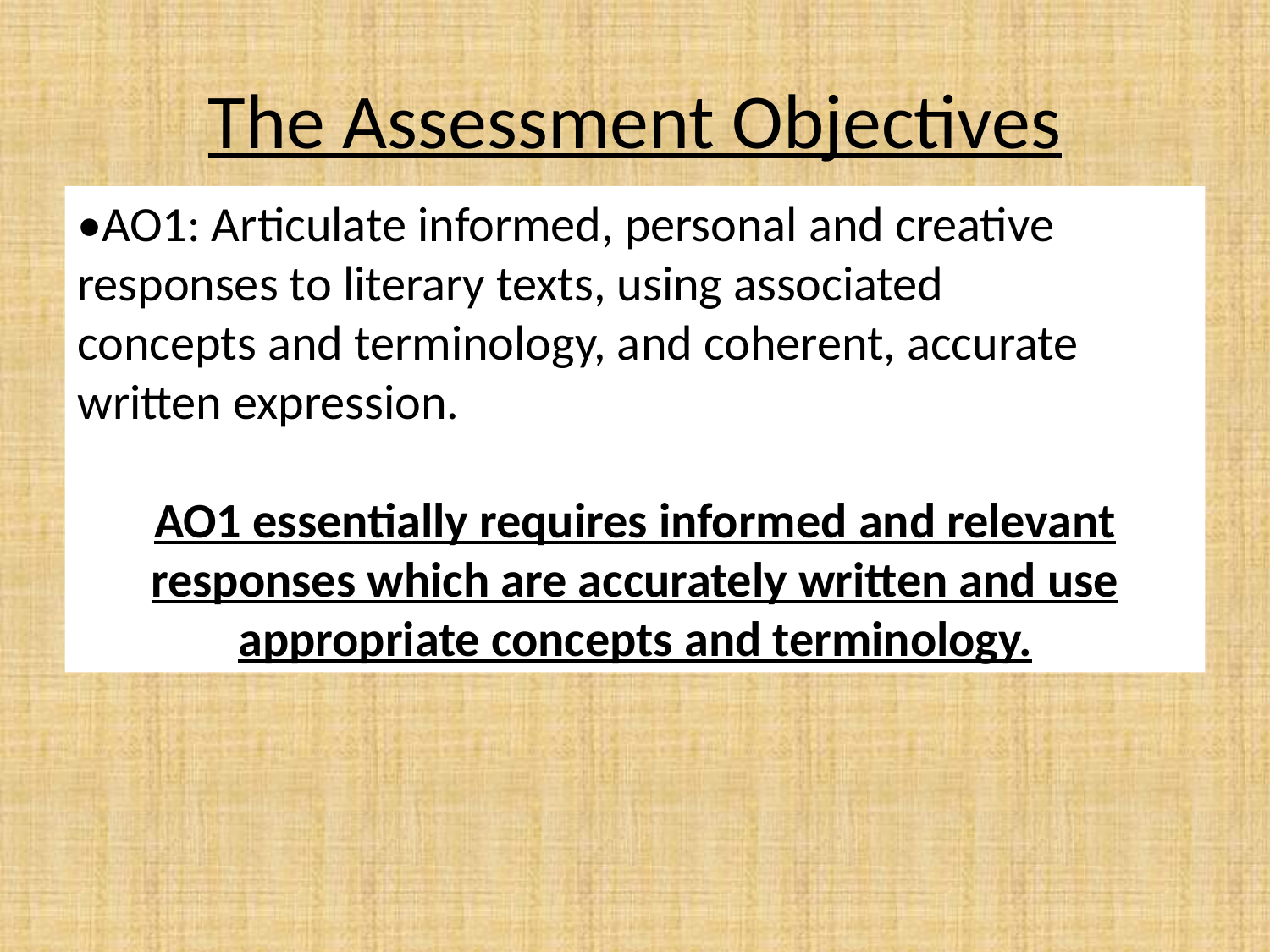

# The Assessment Objectives
•AO1: Articulate informed, personal and creative responses to literary texts, using associated
concepts and terminology, and coherent, accurate written expression.

AO1 essentially requires informed and relevant responses which are accurately written and use
appropriate concepts and terminology.